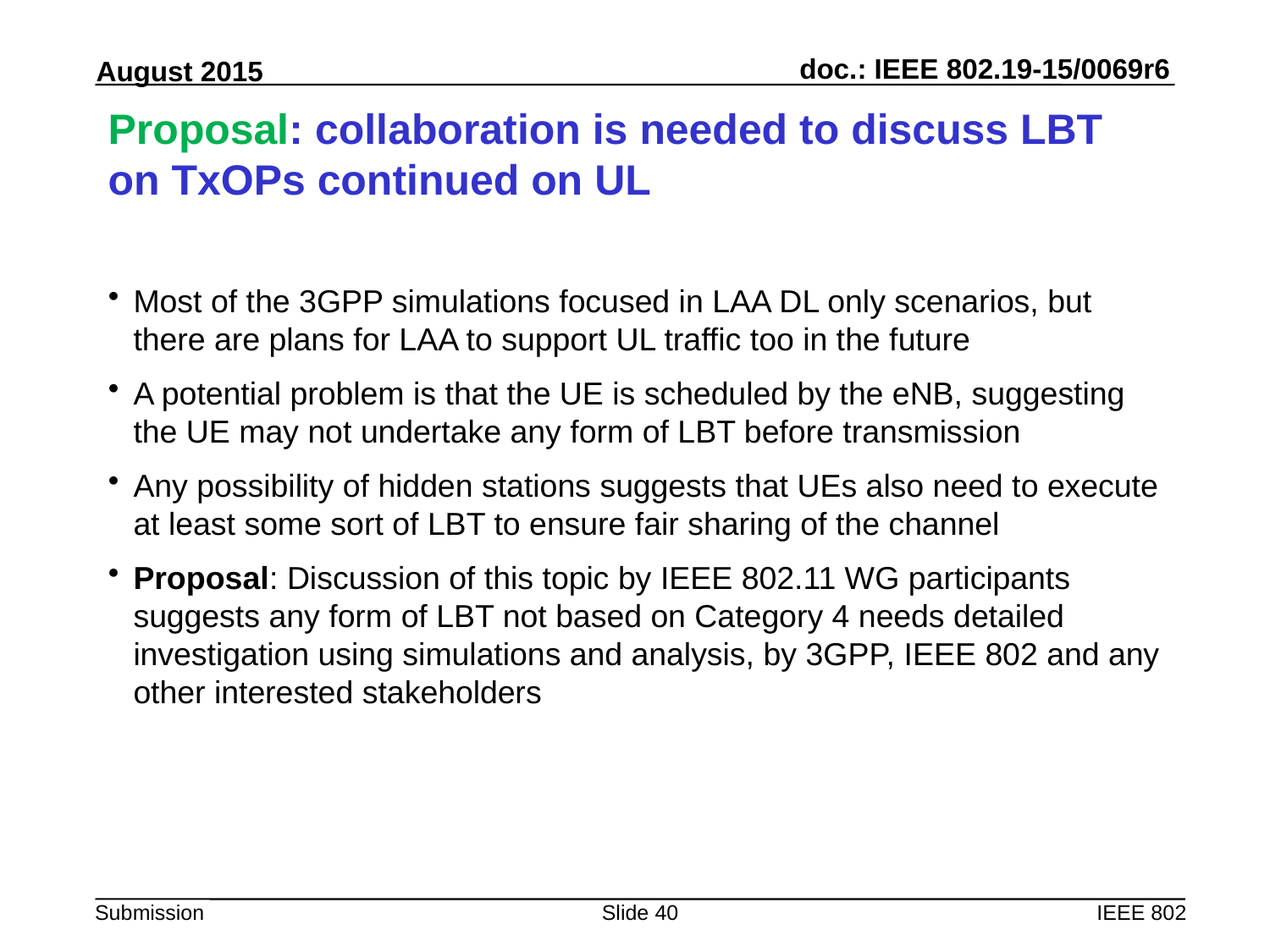

# Proposal: collaboration is needed to discuss LBT on TxOPs continued on UL
Most of the 3GPP simulations focused in LAA DL only scenarios, but there are plans for LAA to support UL traffic too in the future
A potential problem is that the UE is scheduled by the eNB, suggesting the UE may not undertake any form of LBT before transmission
Any possibility of hidden stations suggests that UEs also need to execute at least some sort of LBT to ensure fair sharing of the channel
Proposal: Discussion of this topic by IEEE 802.11 WG participants suggests any form of LBT not based on Category 4 needs detailed investigation using simulations and analysis, by 3GPP, IEEE 802 and any other interested stakeholders
Slide 40
IEEE 802